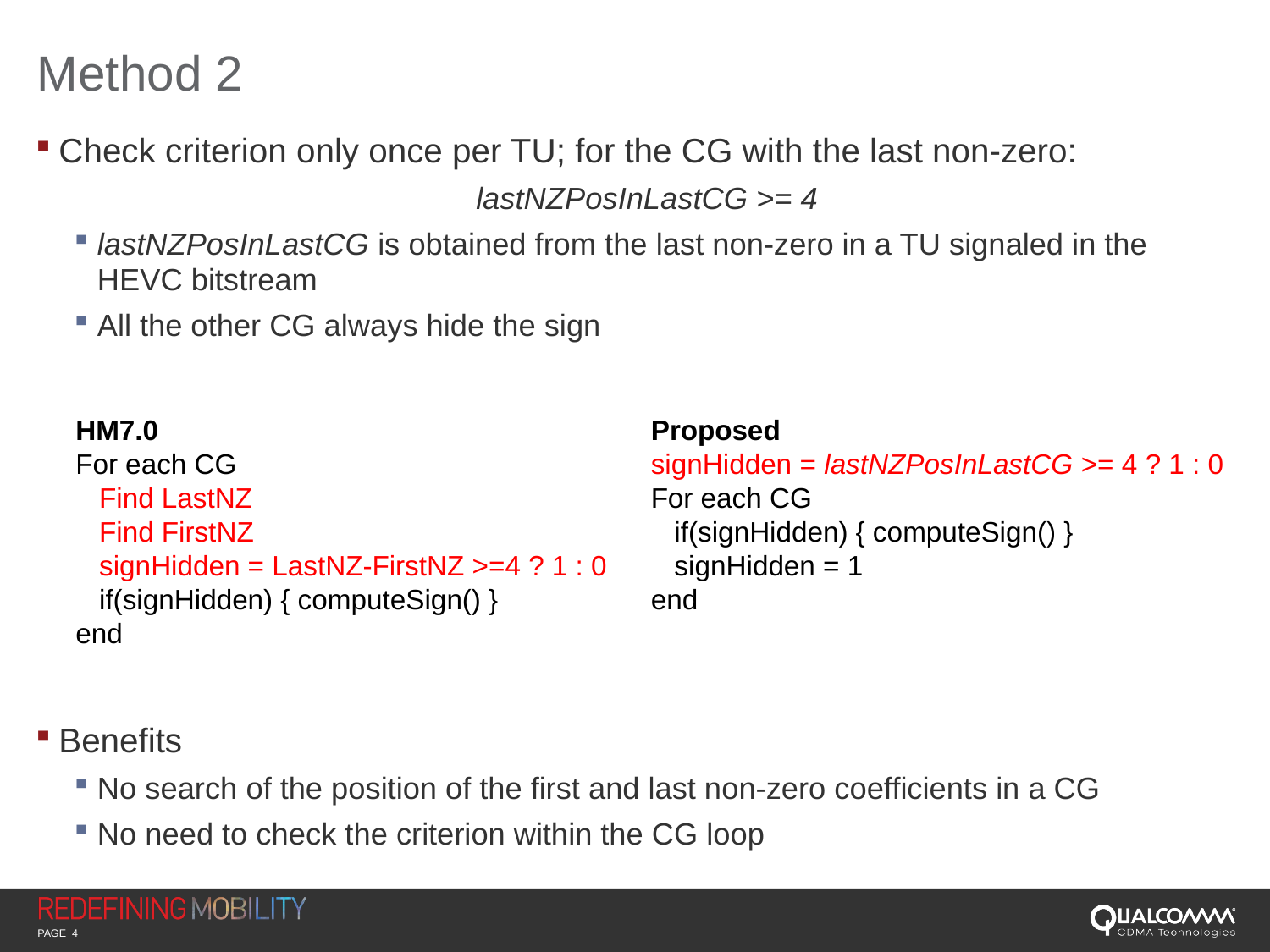

# Method 2
Check criterion only once per TU; for the CG with the last non-zero:
lastNZPosInLastCG >= 4
lastNZPosInLastCG is obtained from the last non-zero in a TU signaled in the HEVC bitstream
All the other CG always hide the sign

Benefits
No search of the position of the first and last non-zero coefficients in a CG
No need to check the criterion within the CG loop

HM7.0
For each CG
   Find LastNZ
   Find FirstNZ
   signHidden = LastNZ-FirstNZ >=4 ? 1 : 0
   if(signHidden) { computeSign() }
end

Proposed
signHidden = lastNZPosInLastCG >= 4 ? 1 : 0
For each CG
   if(signHidden) { computeSign() }
   signHidden = 1
end